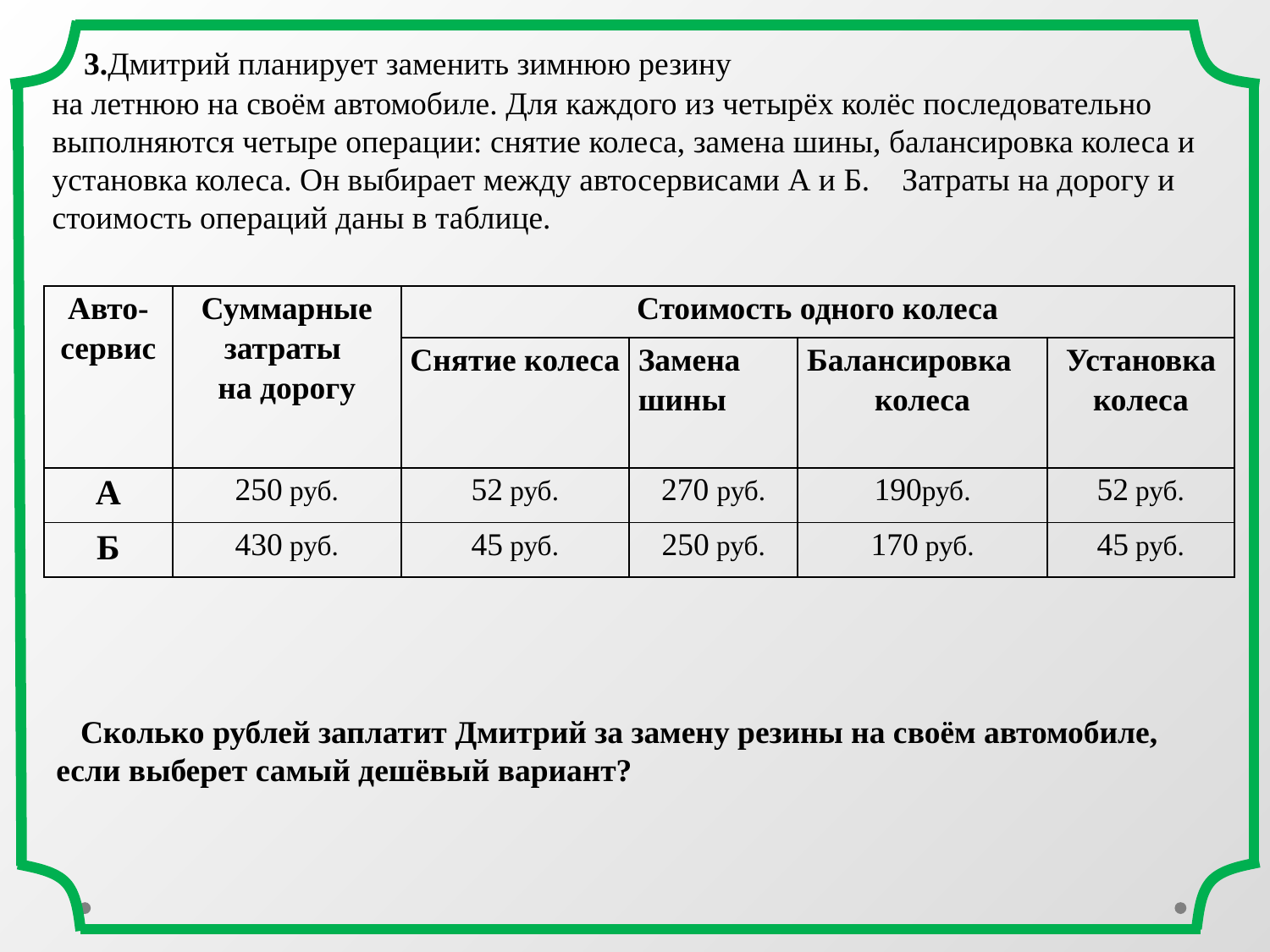

3.Дмитрий планирует заменить зимнюю резину
на летнюю на своём автомобиле. Для каждого из четырёх колёс последовательно выполняются четыре операции: снятие колеса, замена шины, балансировка колеса и установка колеса. Он выбирает между автосервисами А и Б.    Затраты на дорогу и стоимость операций даны в таблице.
| Авто- сервис | Суммарные затраты на дорогу | Стоимость одного колеса |  |  |  |
| --- | --- | --- | --- | --- | --- |
|  |  | Снятие колеса | Замена шины | Балансировка колеса | Установка колеса |
| А | 250 руб. | 52 руб. | 270 руб. | 190руб. | 52 руб. |
| Б | 430 руб. | 45 руб. | 250 руб. | 170 руб. | 45 руб. |
   Сколько рублей заплатит Дмитрий за замену резины на своём автомобиле, если выберет самый дешёвый вариант?